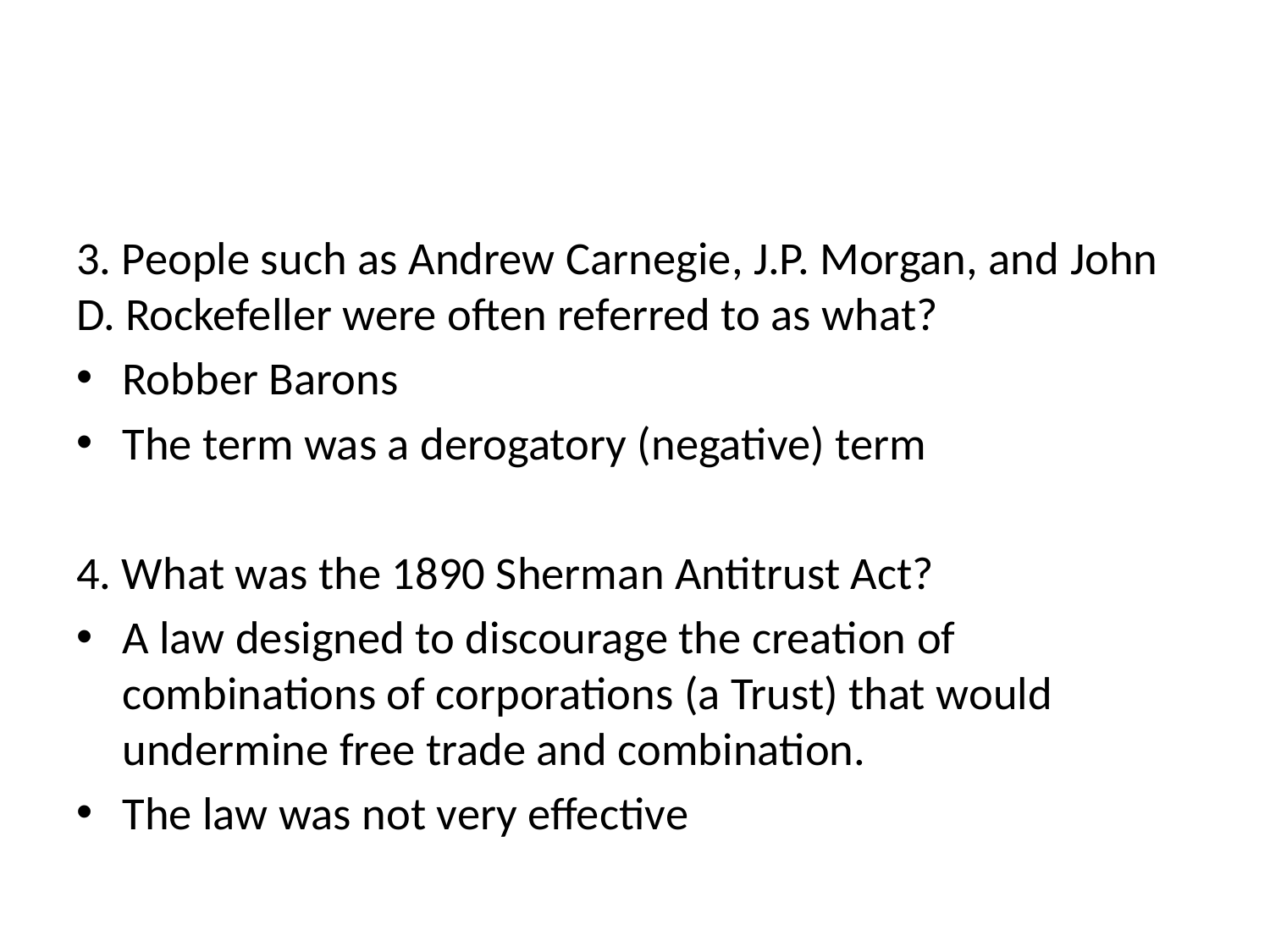

#
3. People such as Andrew Carnegie, J.P. Morgan, and John D. Rockefeller were often referred to as what?
Robber Barons
The term was a derogatory (negative) term

4. What was the 1890 Sherman Antitrust Act?
A law designed to discourage the creation of combinations of corporations (a Trust) that would undermine free trade and combination.
The law was not very effective